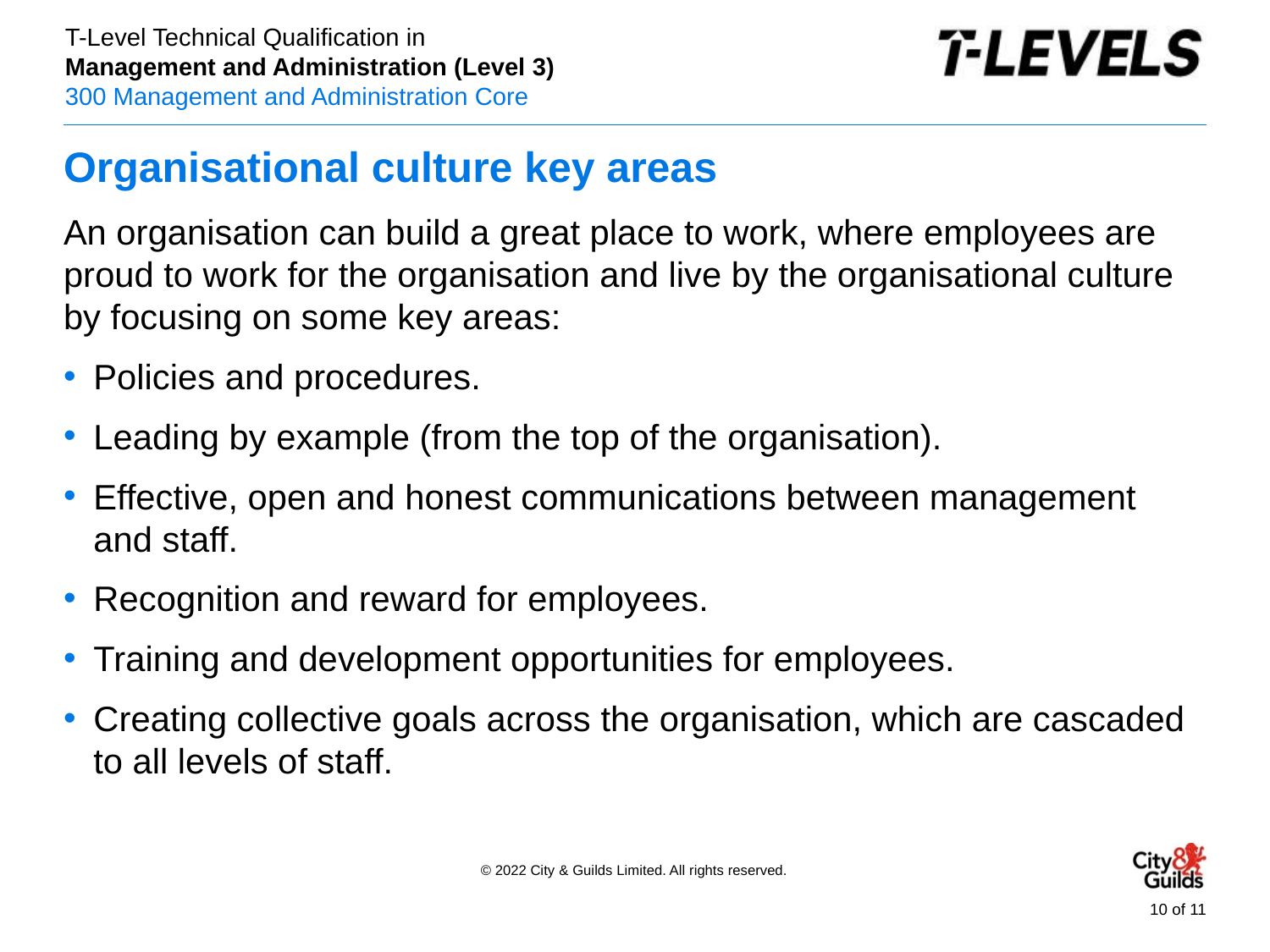

# Organisational culture key areas
An organisation can build a great place to work, where employees are proud to work for the organisation and live by the organisational culture by focusing on some key areas:
Policies and procedures.
Leading by example (from the top of the organisation).
Effective, open and honest communications between management and staff.
Recognition and reward for employees.
Training and development opportunities for employees.
Creating collective goals across the organisation, which are cascaded to all levels of staff.